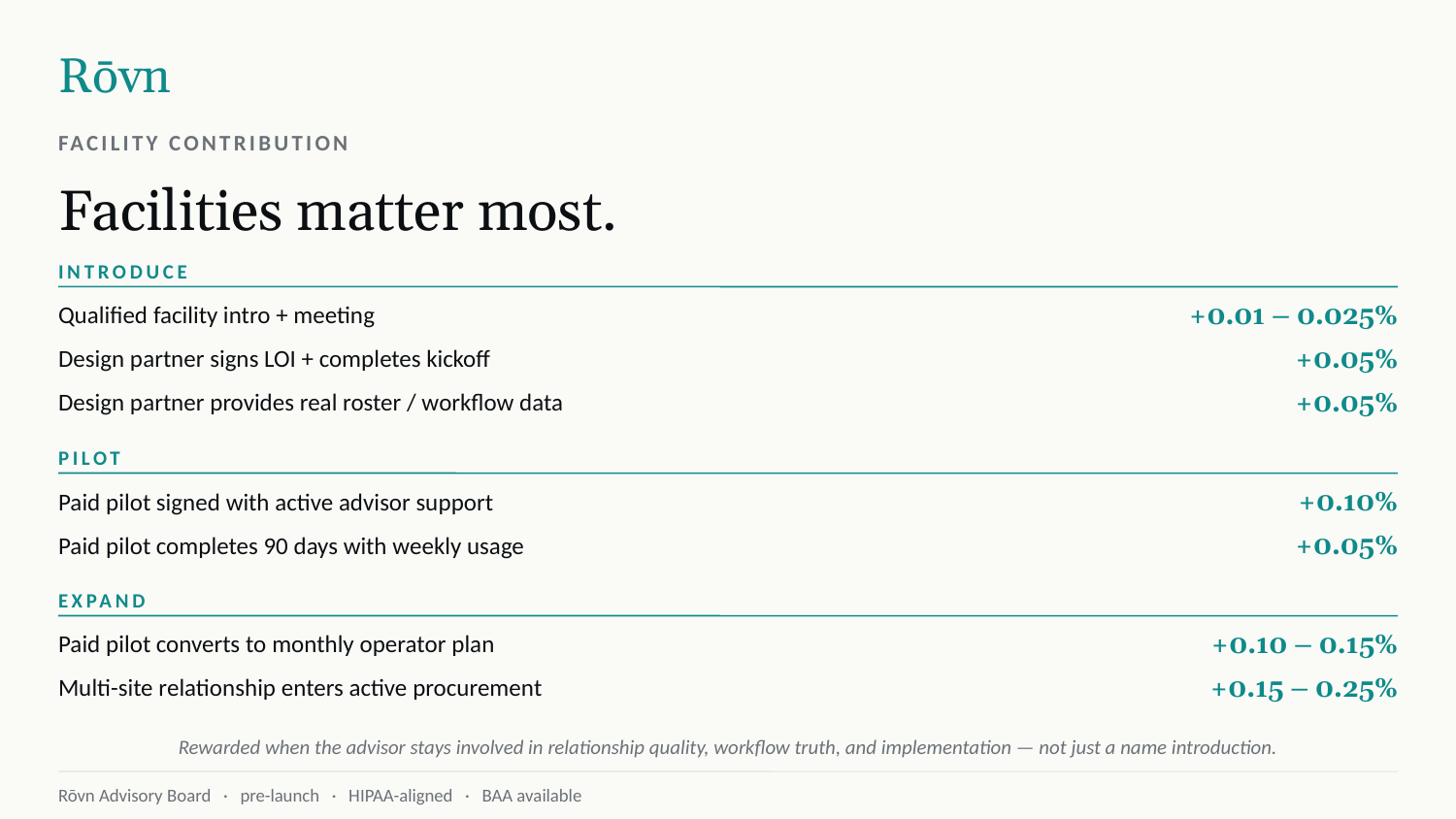

Rōvn
FACILITY CONTRIBUTION
Facilities matter most.
INTRODUCE

Qualified facility intro + meeting
+0.01 – 0.025%
Design partner signs LOI + completes kickoff
+0.05%
Design partner provides real roster / workflow data
+0.05%
PILOT

Paid pilot signed with active advisor support
+0.10%
Paid pilot completes 90 days with weekly usage
+0.05%
EXPAND

Paid pilot converts to monthly operator plan
+0.10 – 0.15%
Multi-site relationship enters active procurement
+0.15 – 0.25%
Rewarded when the advisor stays involved in relationship quality, workflow truth, and implementation — not just a name introduction.

Rōvn Advisory Board   ·   pre-launch   ·   HIPAA-aligned   ·   BAA available